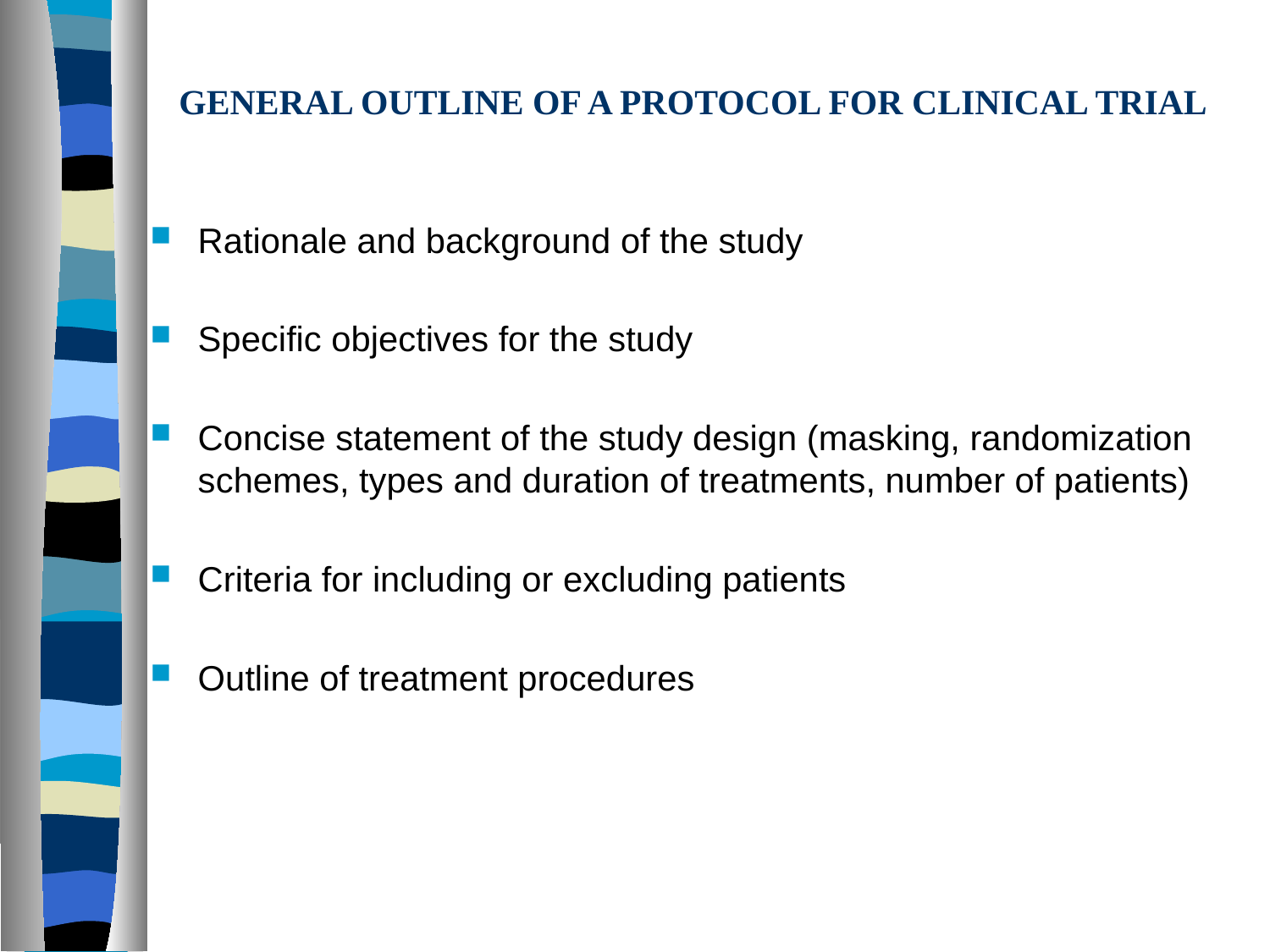

# GENERAL OUTLINE OF A PROTOCOL FOR CLINICAL TRIAL
Rationale and background of the study

Specific objectives for the study

Concise statement of the study design (masking, randomization schemes, types and duration of treatments, number of patients)

Criteria for including or excluding patients

Outline of treatment procedures